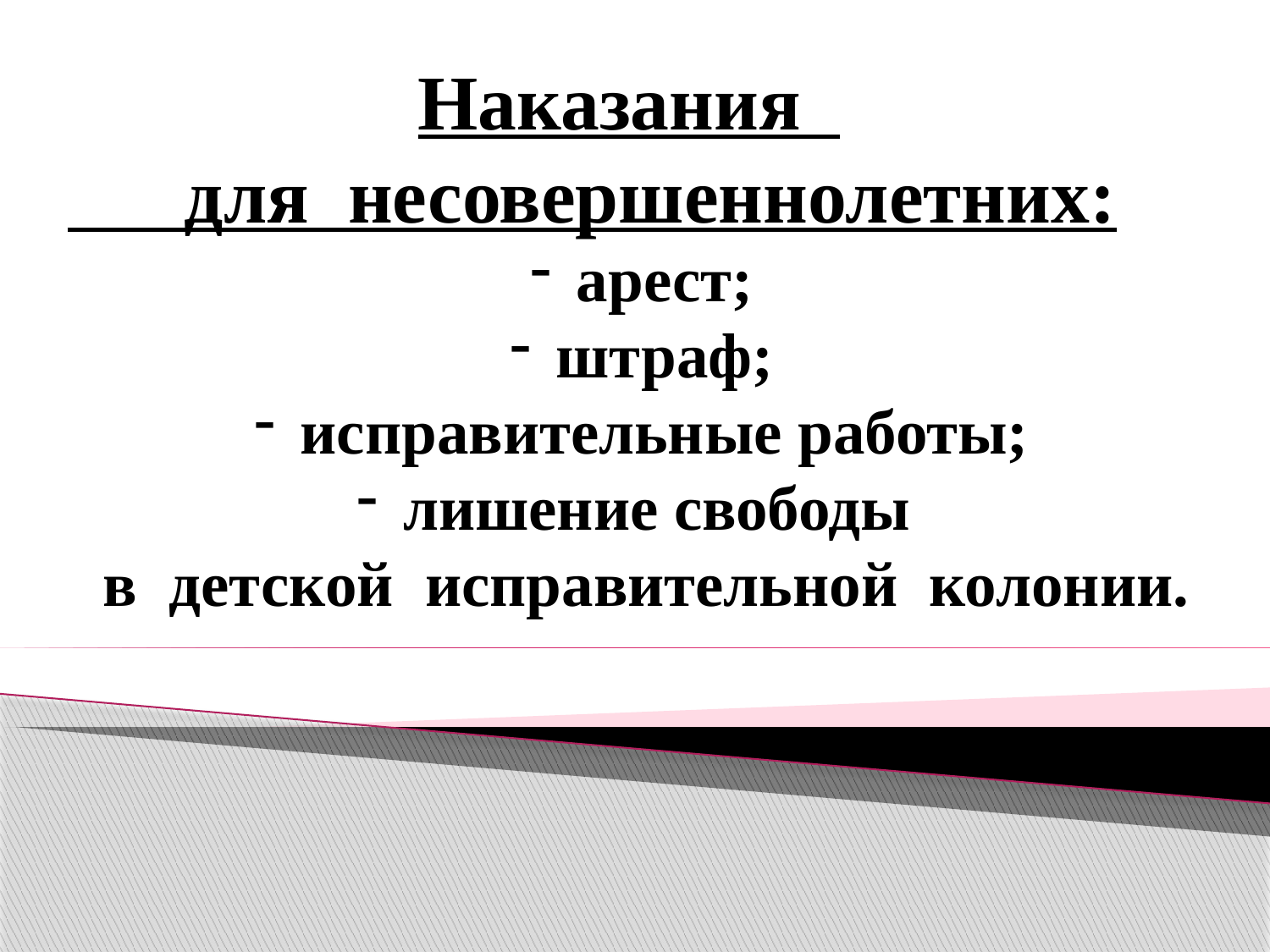

Наказания
      для  несовершеннолетних:
 арест;
 штраф;
 исправительные работы;
 лишение свободы
в  детской  исправительной  колонии.